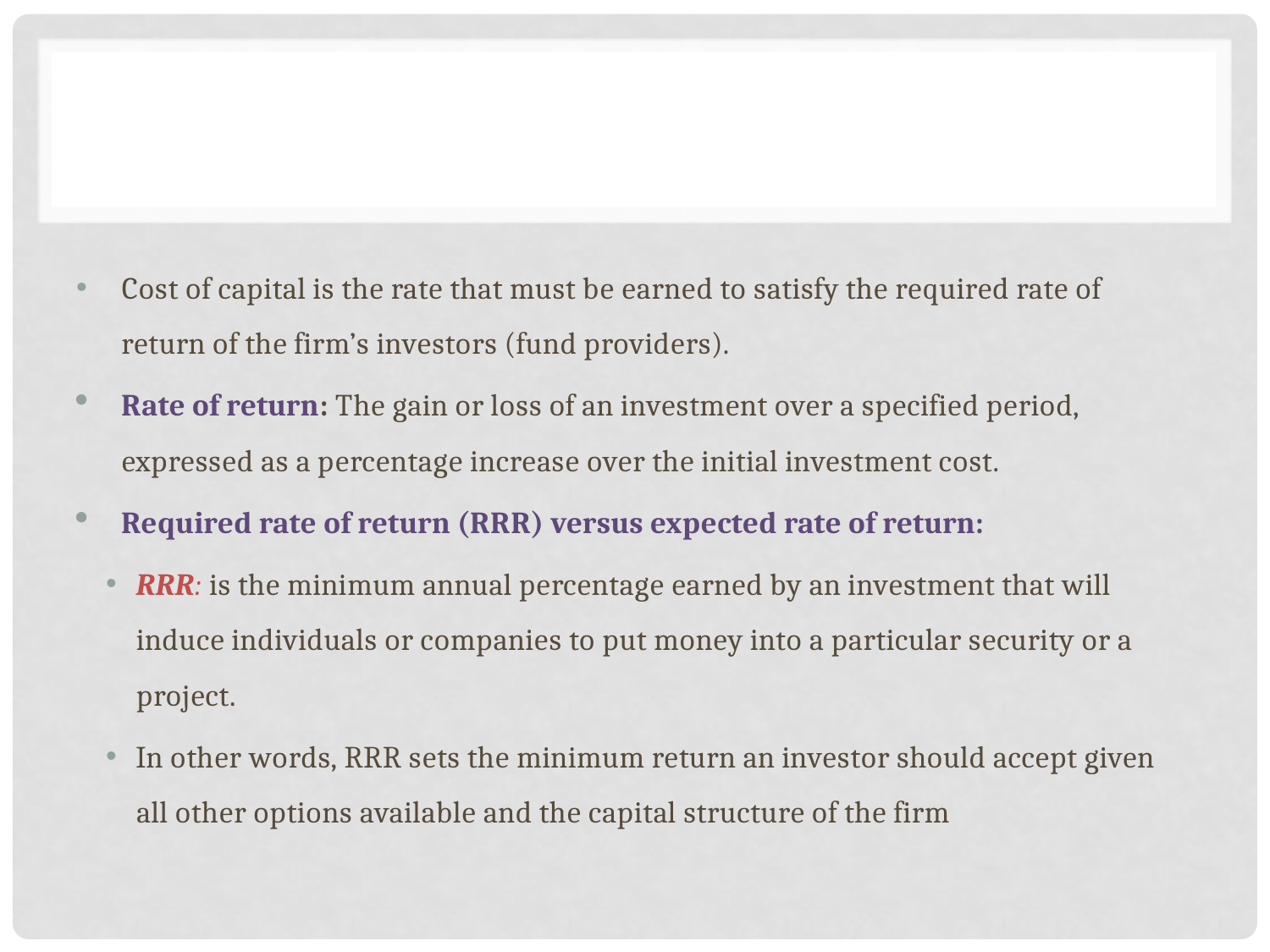

#
Cost of capital is the rate that must be earned to satisfy the required rate of return of the firm’s investors (fund providers).
Rate of return: The gain or loss of an investment over a specified period, expressed as a percentage increase over the initial investment cost.
Required rate of return (RRR) versus expected rate of return:
RRR: is the minimum annual percentage earned by an investment that will induce individuals or companies to put money into a particular security or a project.
In other words, RRR sets the minimum return an investor should accept given all other options available and the capital structure of the firm